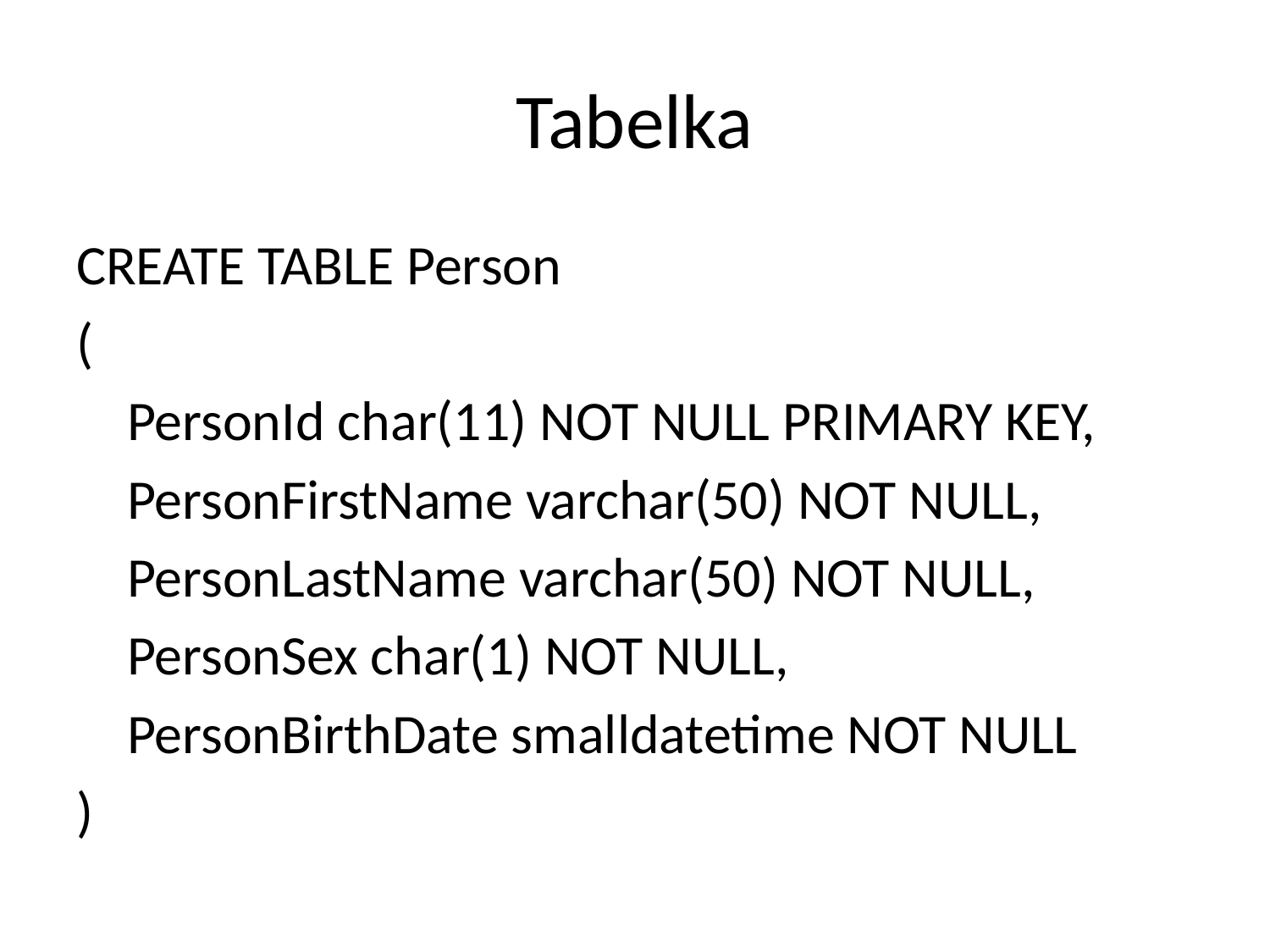

# Tabelka
CREATE TABLE Person
(
    PersonId char(11) NOT NULL PRIMARY KEY,
    PersonFirstName varchar(50) NOT NULL,
    PersonLastName varchar(50) NOT NULL,
    PersonSex char(1) NOT NULL,
    PersonBirthDate smalldatetime NOT NULL
)